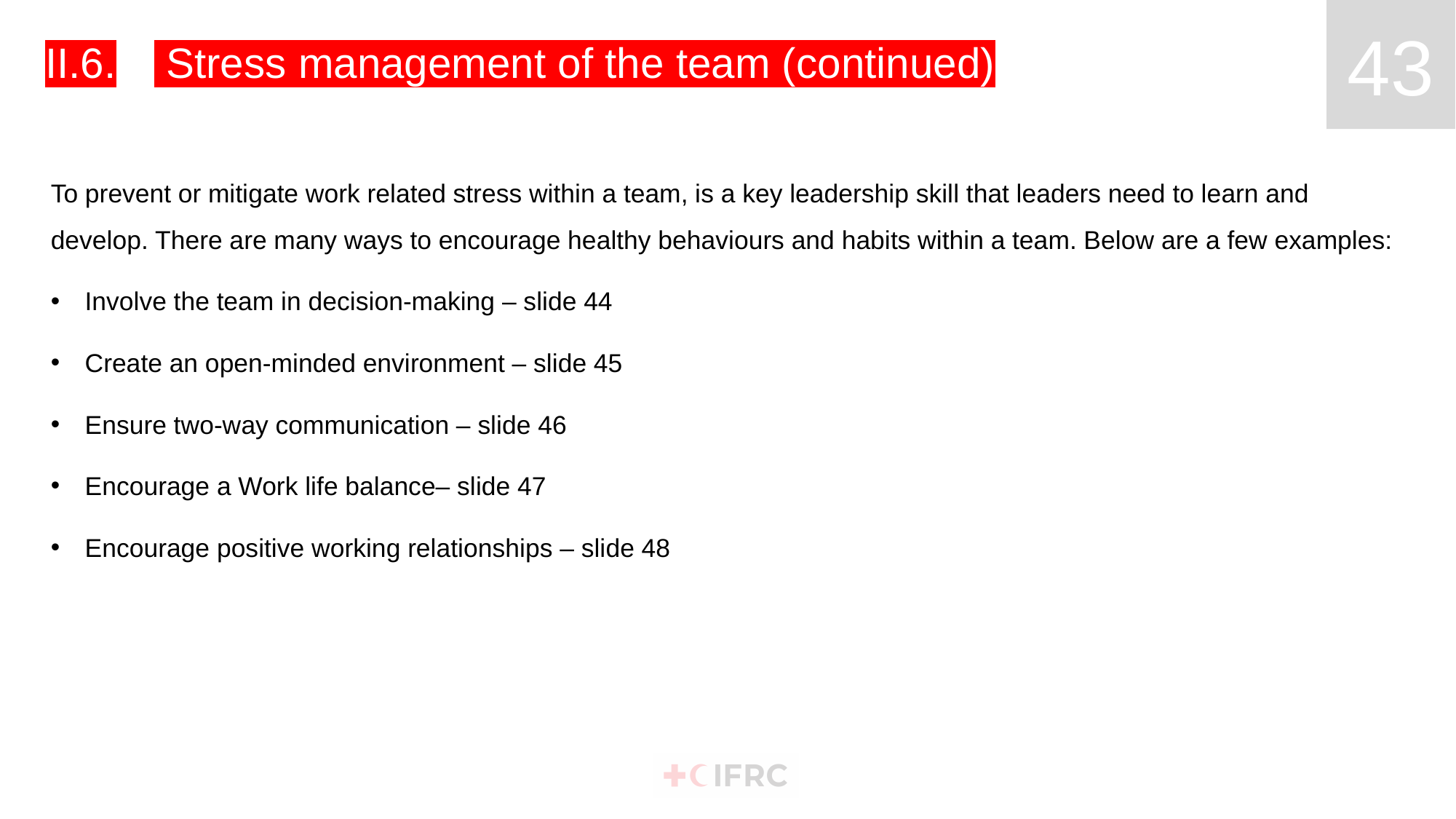

# II.6.	 Stress management of the team (continued)
To prevent or mitigate work related stress within a team, is a key leadership skill that leaders need to learn and develop. There are many ways to encourage healthy behaviours and habits within a team. Below are a few examples:
Involve the team in decision-making – slide 44
Create an open-minded environment – slide 45
Ensure two-way communication – slide 46
Encourage a Work life balance– slide 47
Encourage positive working relationships – slide 48